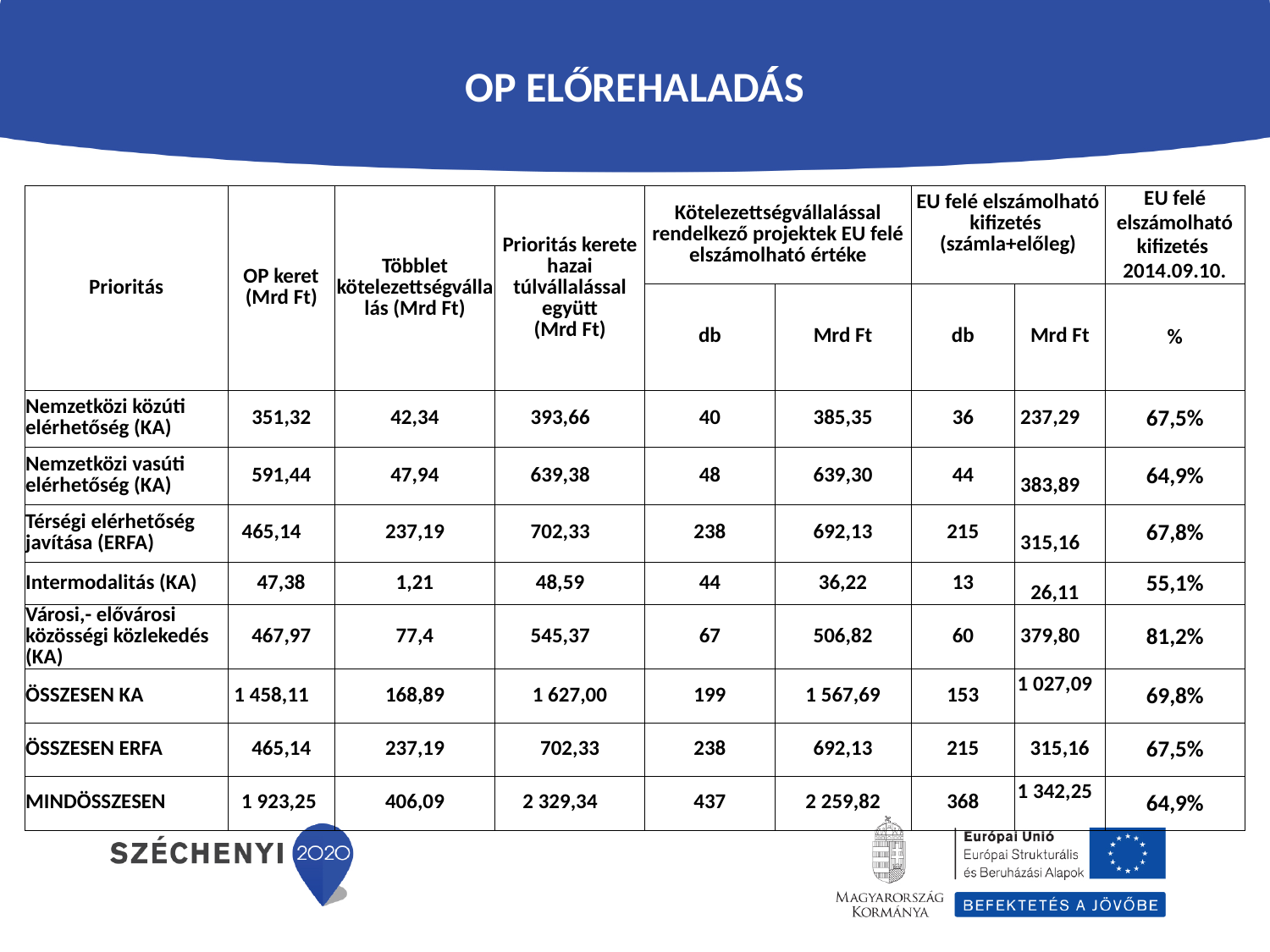

# OP ELŐREHALADÁS
| Prioritás | OP keret (Mrd Ft) | Többlet kötelezettségvállalás (Mrd Ft) | Prioritás kerete hazai túlvállalással együtt (Mrd Ft) | Kötelezettségvállalással rendelkező projektek EU felé elszámolható értéke |  | EU felé elszámolható kifizetés (számla+előleg) |  | EU felé elszámolható kifizetés 2014.09.10. |
| --- | --- | --- | --- | --- | --- | --- | --- | --- |
|  |  |  |  | db | Mrd Ft | db | Mrd Ft | % |
| Nemzetközi közúti elérhetőség (KA) | 351,32 | 42,34 | 393,66 | 40 | 385,35 | 36 | 237,29 | 67,5% |
| Nemzetközi vasúti elérhetőség (KA) | 591,44 | 47,94 | 639,38 | 48 | 639,30 | 44 | 383,89 | 64,9% |
| Térségi elérhetőség javítása (ERFA) | 465,14 | 237,19 | 702,33 | 238 | 692,13 | 215 | 315,16 | 67,8% |
| Intermodalitás (KA) | 47,38 | 1,21 | 48,59 | 44 | 36,22 | 13 | 26,11 | 55,1% |
| Városi,- elővárosi közösségi közlekedés (KA) | 467,97 | 77,4 | 545,37 | 67 | 506,82 | 60 | 379,80 | 81,2% |
| ÖSSZESEN KA | 1 458,11 | 168,89 | 1 627,00 | 199 | 1 567,69 | 153 | 1 027,09 | 69,8% |
| ÖSSZESEN ERFA | 465,14 | 237,19 | 702,33 | 238 | 692,13 | 215 | 315,16 | 67,5% |
| MINDÖSSZESEN | 1 923,25 | 406,09 | 2 329,34 | 437 | 2 259,82 | 368 | 1 342,25 | 64,9% |